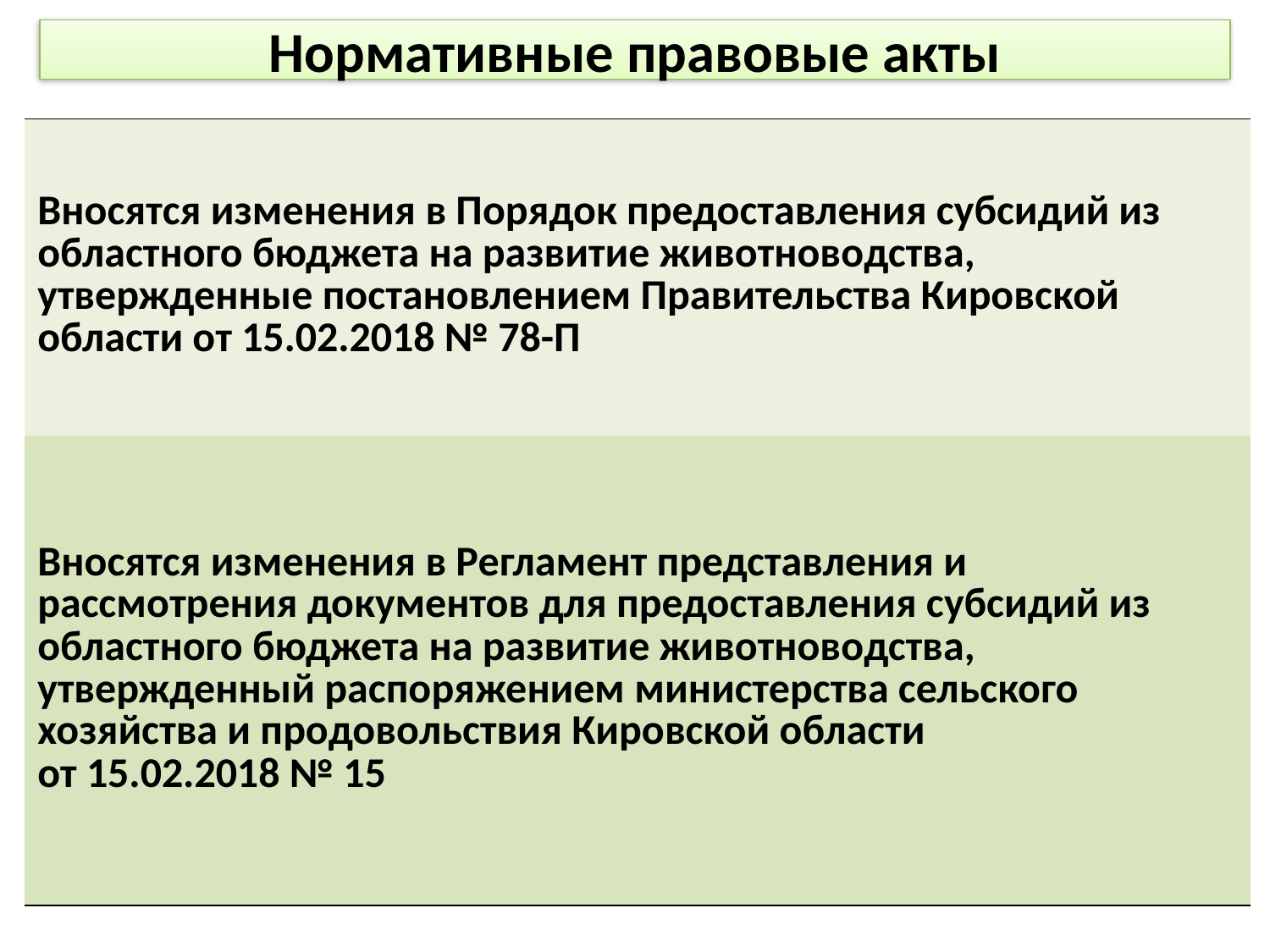

# Нормативные правовые акты
| Вносятся изменения в Порядок предоставления субсидий из областного бюджета на развитие животноводства, утвержденные постановлением Правительства Кировской области от 15.02.2018 № 78-П |
| --- |
| Вносятся изменения в Регламент представления и рассмотрения документов для предоставления субсидий из областного бюджета на развитие животноводства, утвержденный распоряжением министерства сельского хозяйства и продовольствия Кировской области от 15.02.2018 № 15 |